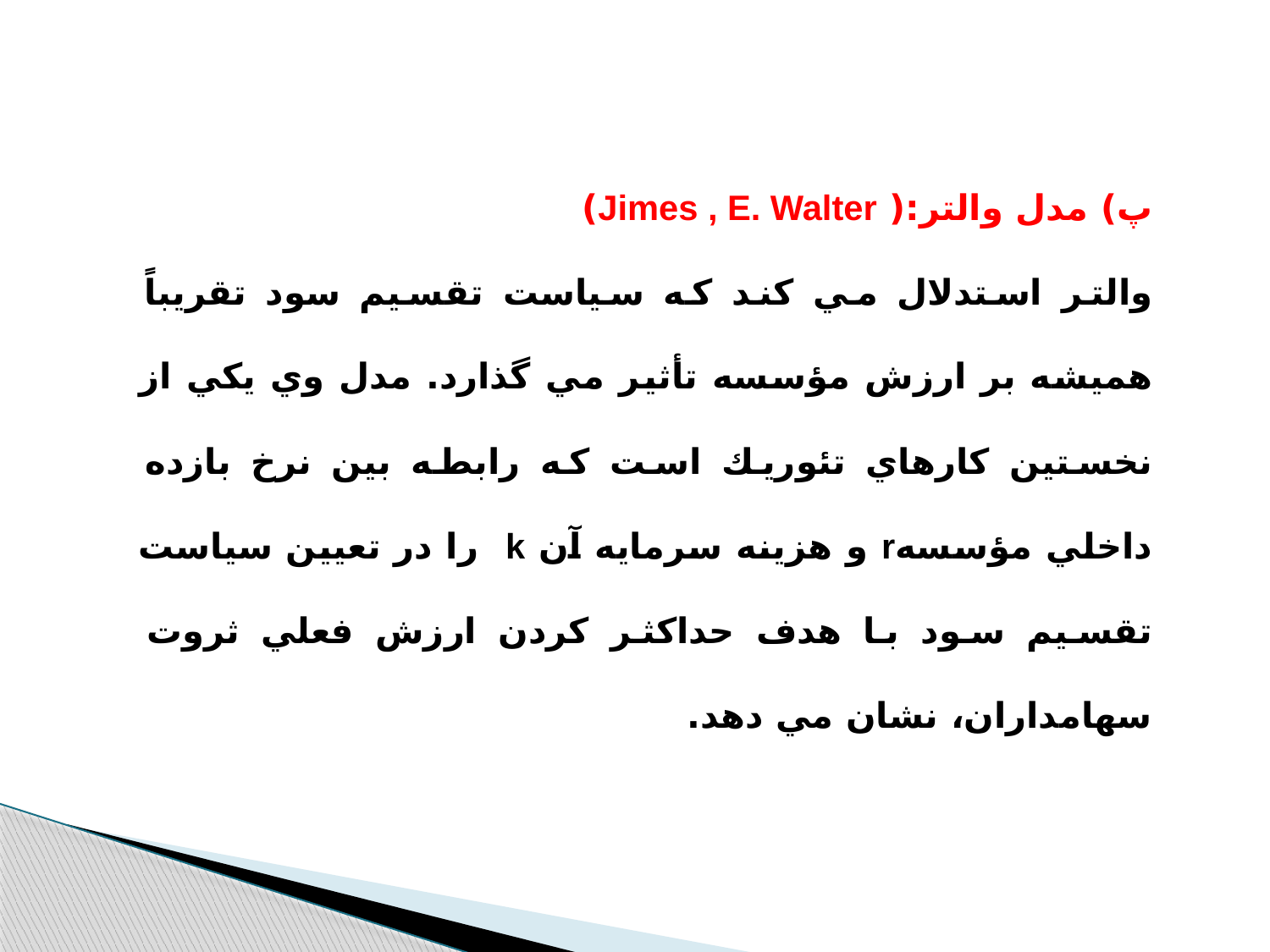

پ) مدل والتر:( Jimes , E. Walter)
والتر استدلال مي كند كه سياست تقسيم سود تقريباً هميشه بر ارزش مؤسسه تأثير مي گذارد. مدل وي یكي از نخستين كارهاي تئوريك است كه رابطه بين نرخ بازده داخلي مؤسسهr و هزينه سرمايه آن k  را در تعيين سياست تقسيم سود با هدف حداكثر كردن ارزش فعلي ثروت سهامداران، نشان مي دهد.